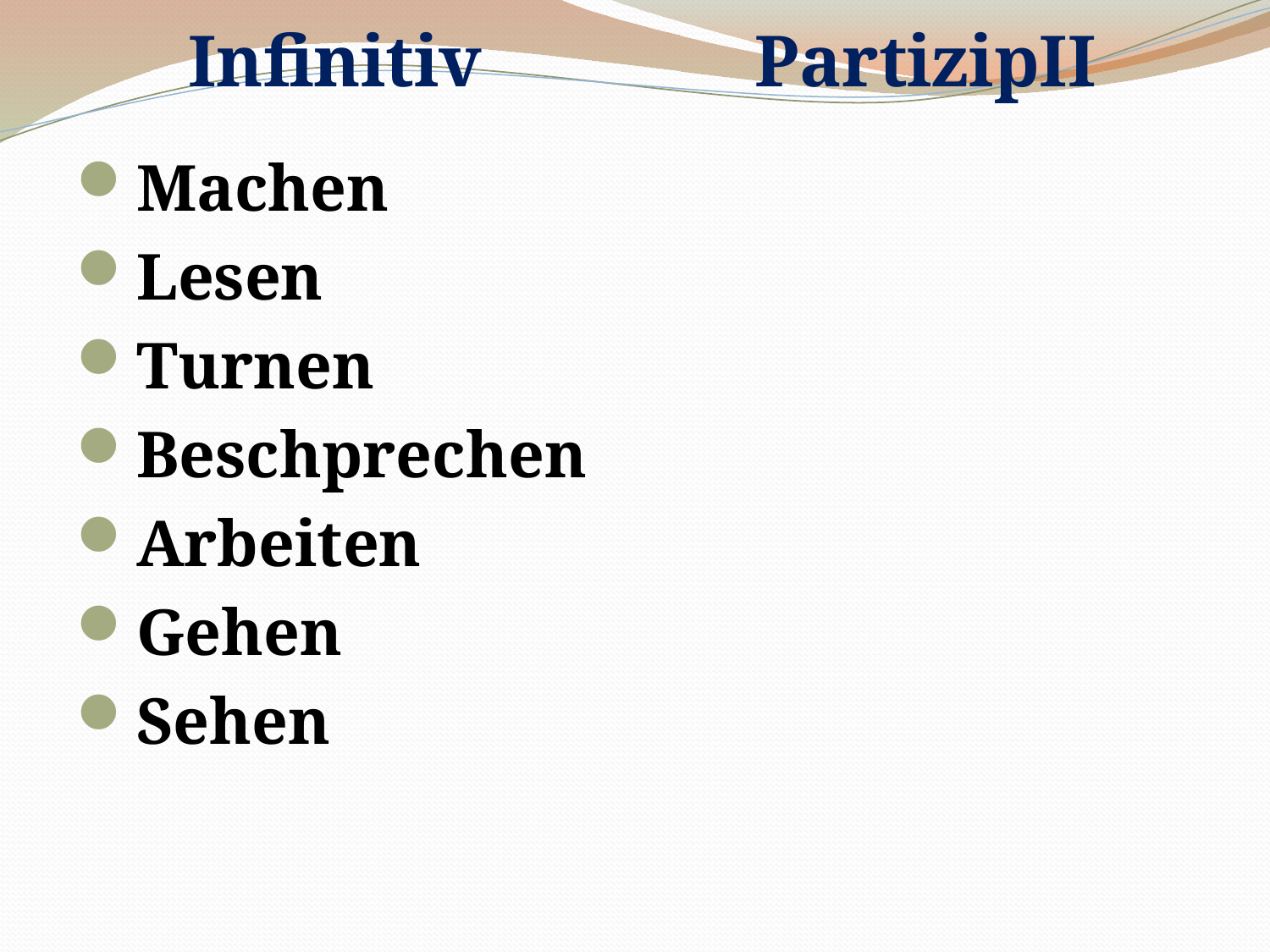

Infinitiv
PartizipII

Machen
Lesen
Turnen
Beschprеchen
Arbeiten
Gehen
Sehen